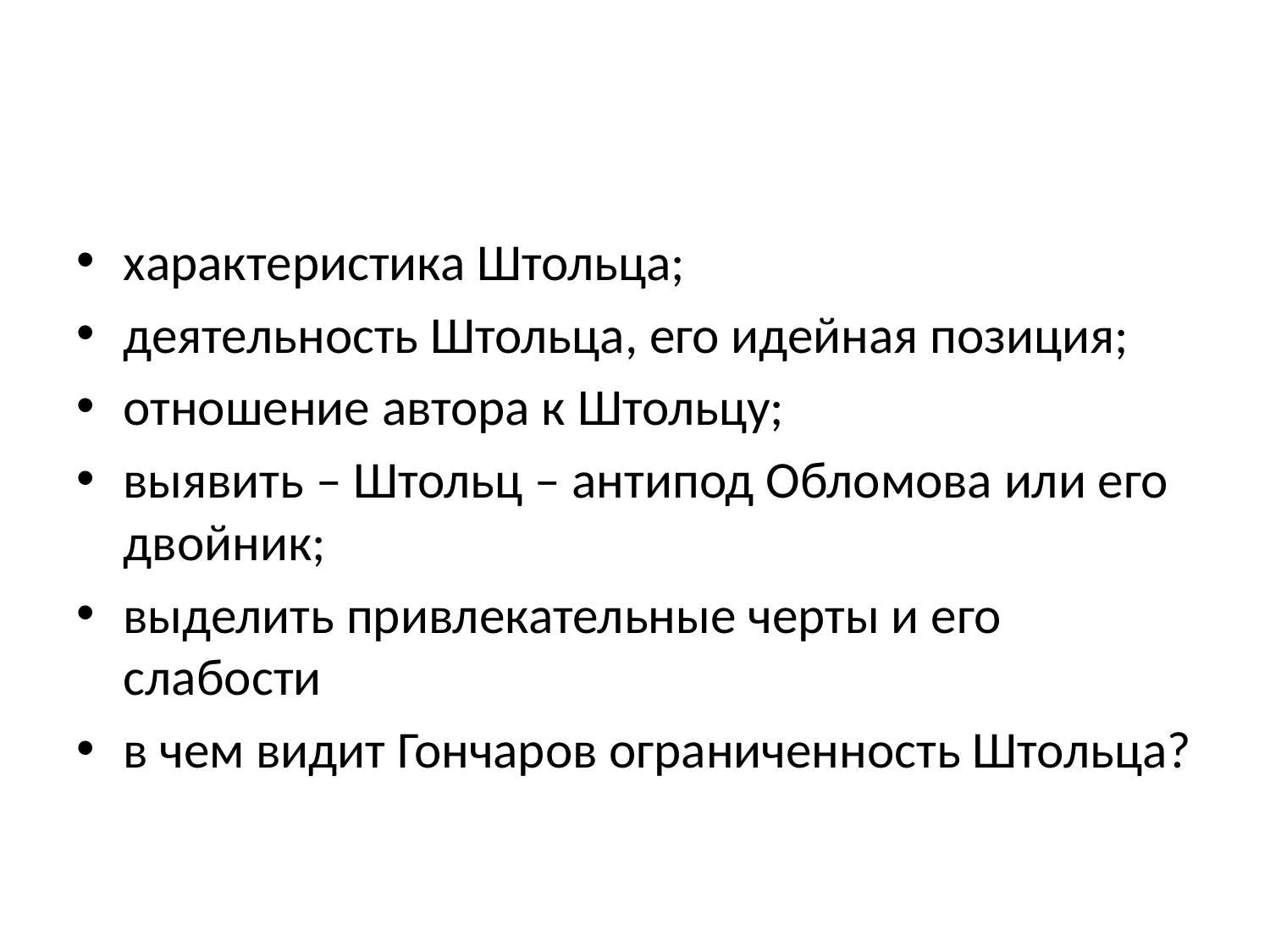

#
характеристика Штольца;
деятельность Штольца, его идейная позиция;
отношение автора к Штольцу;
выявить – Штольц – антипод Обломова или его двойник;
выделить привлекательные черты и его слабости
в чем видит Гончаров ограниченность Штольца?